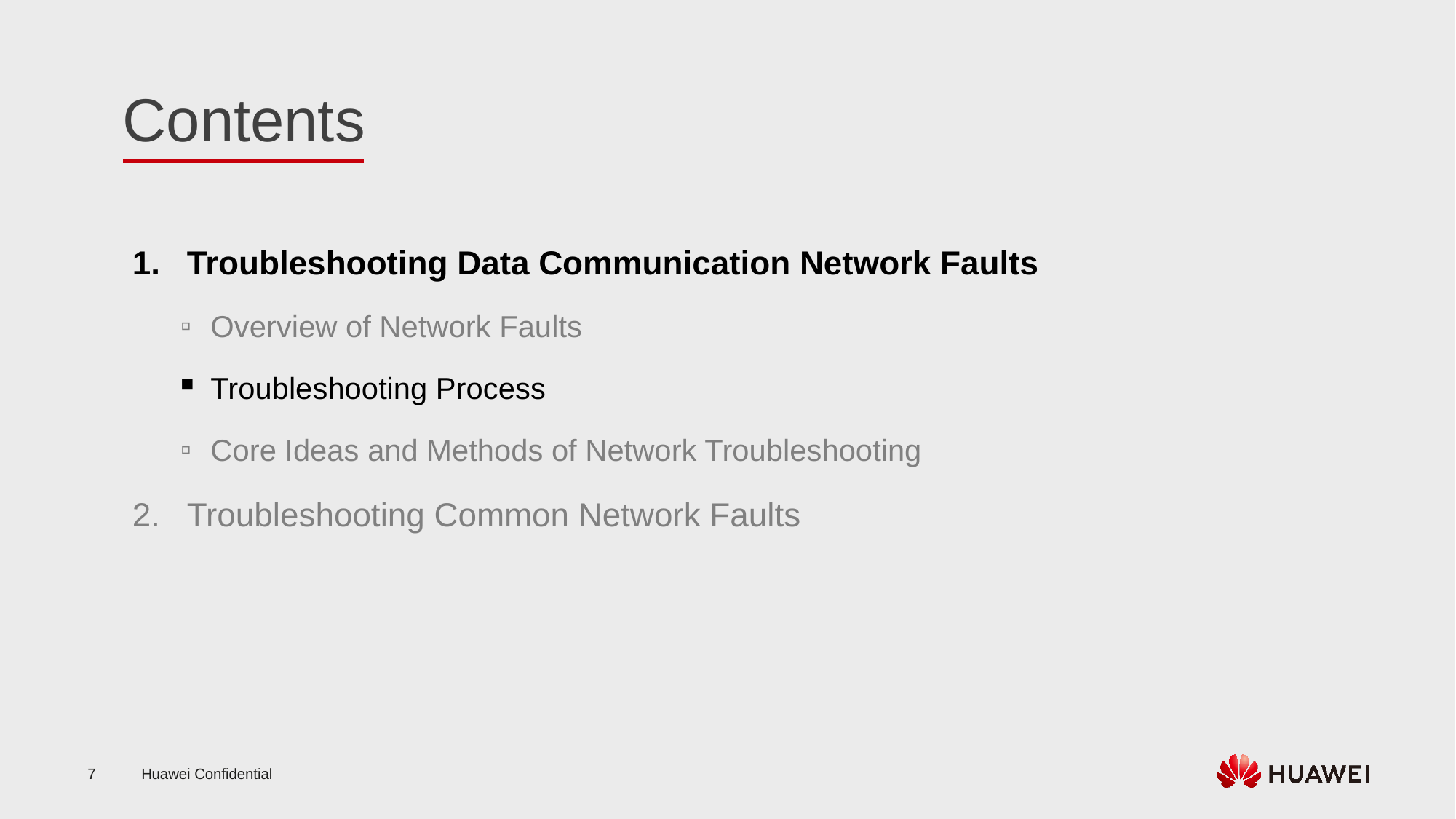

Troubleshooting Data Communication Network Faults
Overview of Network Faults
Troubleshooting Process
Core Ideas and Methods of Network Troubleshooting
Troubleshooting Common Network Faults